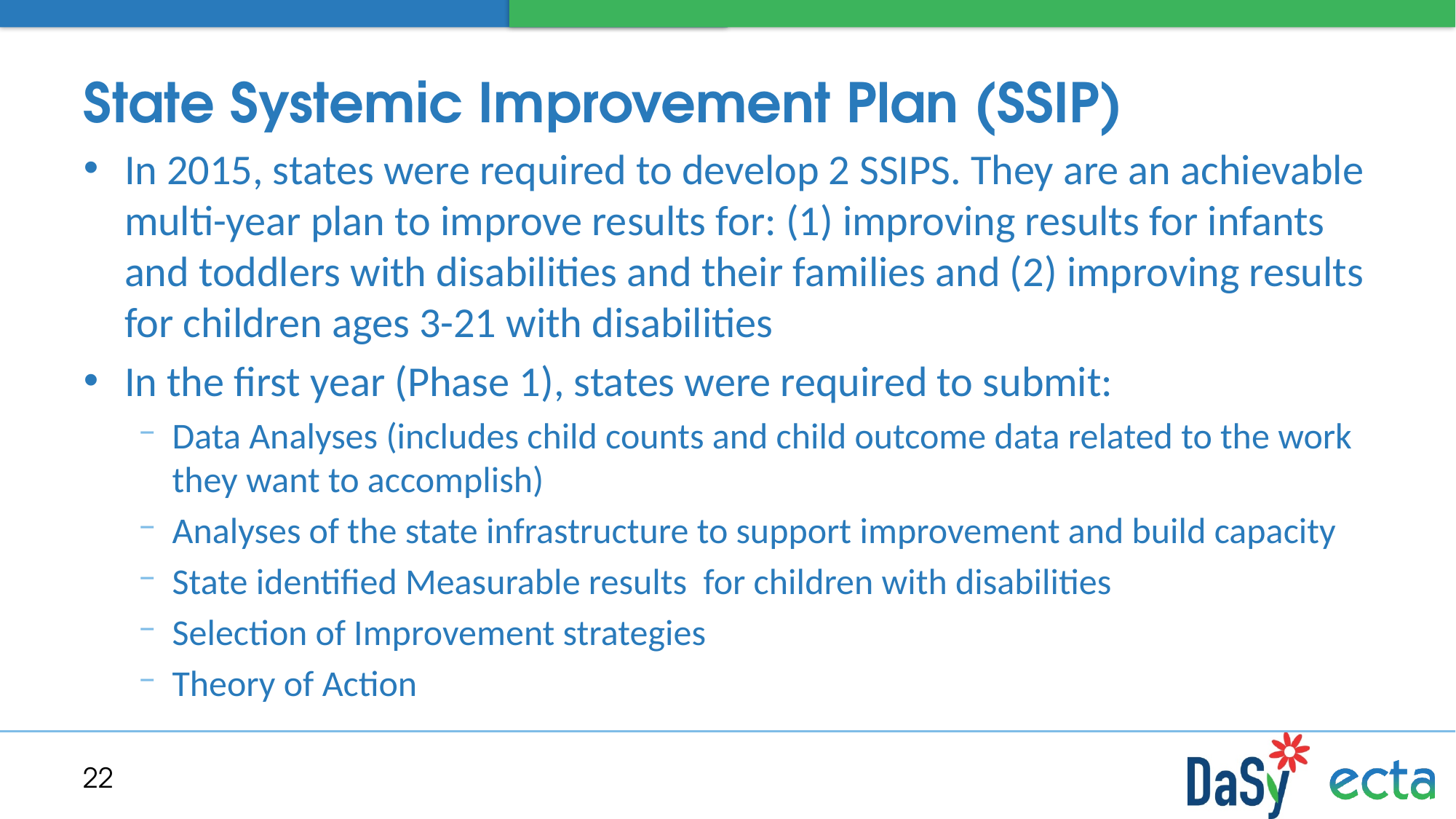

# State Systemic Improvement Plan (SSIP)
In 2015, states were required to develop 2 SSIPS. They are an achievable multi-year plan to improve results for: (1) improving results for infants and toddlers with disabilities and their families and (2) improving results for children ages 3-21 with disabilities
In the first year (Phase 1), states were required to submit:
Data Analyses (includes child counts and child outcome data related to the work they want to accomplish)
Analyses of the state infrastructure to support improvement and build capacity
State identified Measurable results  for children with disabilities
Selection of Improvement strategies
Theory of Action

22